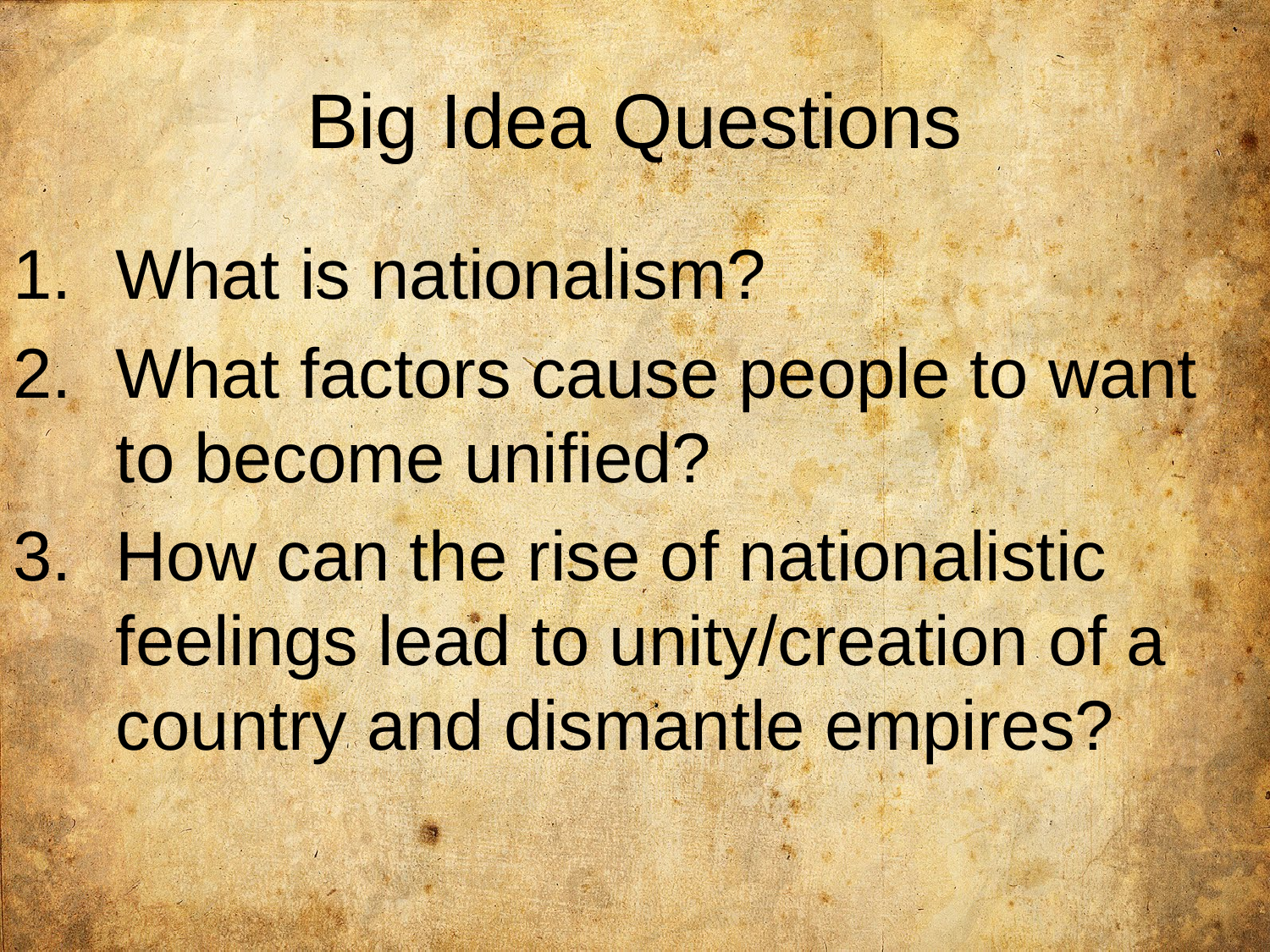

# Big Idea Questions
What is nationalism?
What factors cause people to want to become unified?
How can the rise of nationalistic feelings lead to unity/creation of a country and dismantle empires?